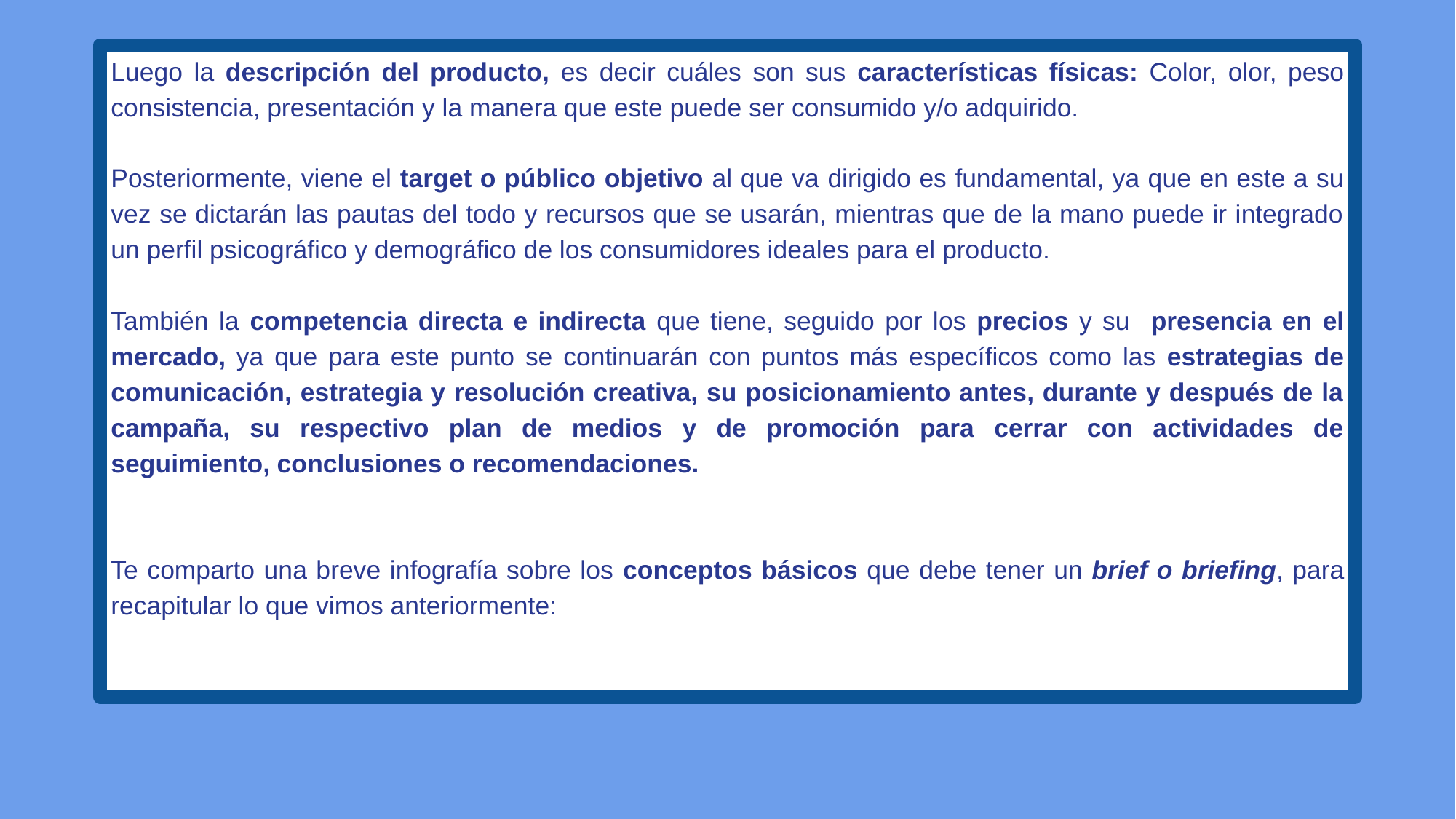

Luego la descripción del producto, es decir cuáles son sus características físicas: Color, olor, peso consistencia, presentación y la manera que este puede ser consumido y/o adquirido.

Posteriormente, viene el target o público objetivo al que va dirigido es fundamental, ya que en este a su vez se dictarán las pautas del todo y recursos que se usarán, mientras que de la mano puede ir integrado un perfil psicográfico y demográfico de los consumidores ideales para el producto.

También la competencia directa e indirecta que tiene, seguido por los precios y su  presencia en el mercado, ya que para este punto se continuarán con puntos más específicos como las estrategias de comunicación, estrategia y resolución creativa, su posicionamiento antes, durante y después de la campaña, su respectivo plan de medios y de promoción para cerrar con actividades de seguimiento, conclusiones o recomendaciones.

Te comparto una breve infografía sobre los conceptos básicos que debe tener un brief o briefing, para recapitular lo que vimos anteriormente: